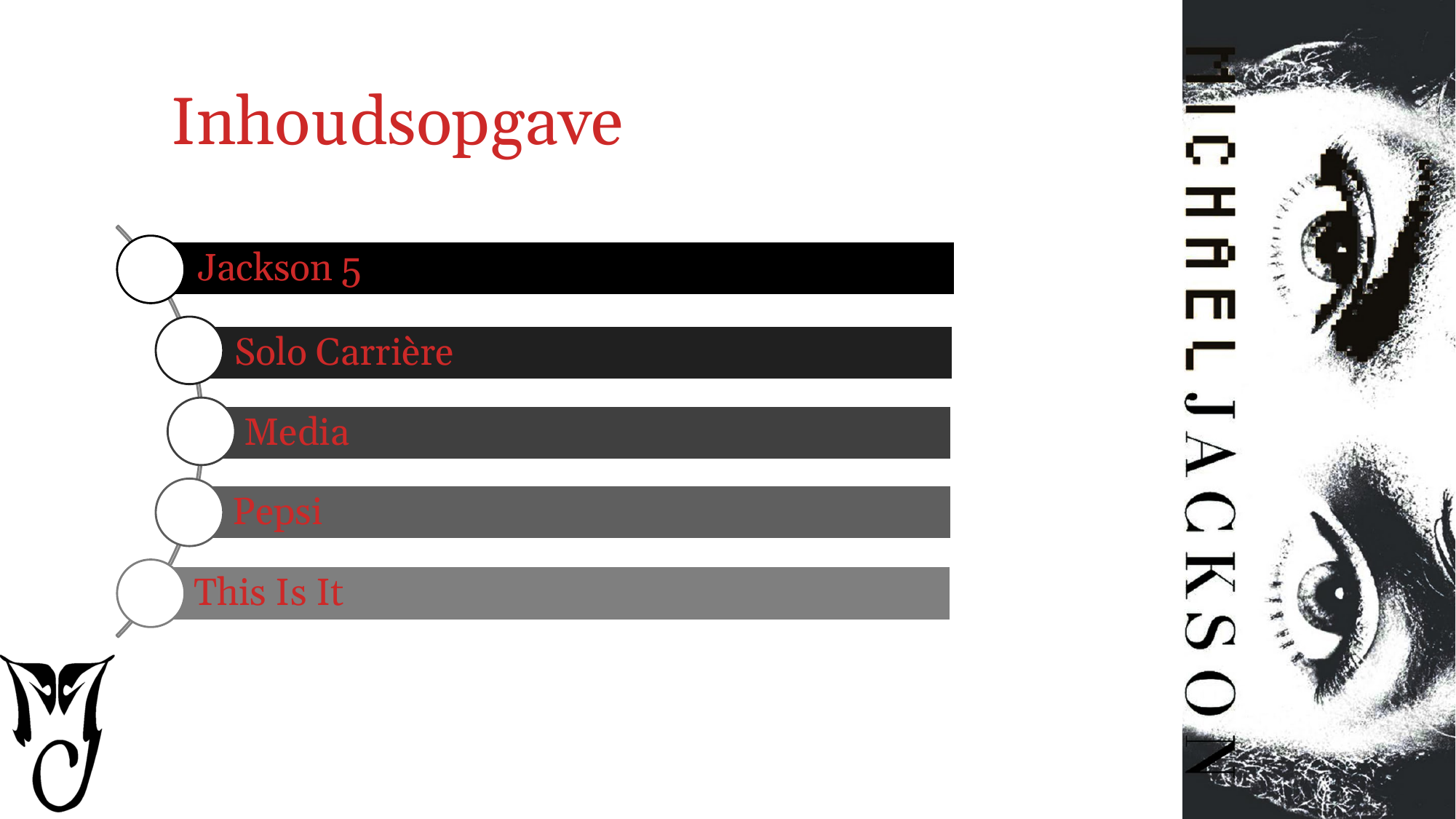

# Inhoudsopgave
Jackson 5
Solo Carrière
Media
Pepsi
This Is It